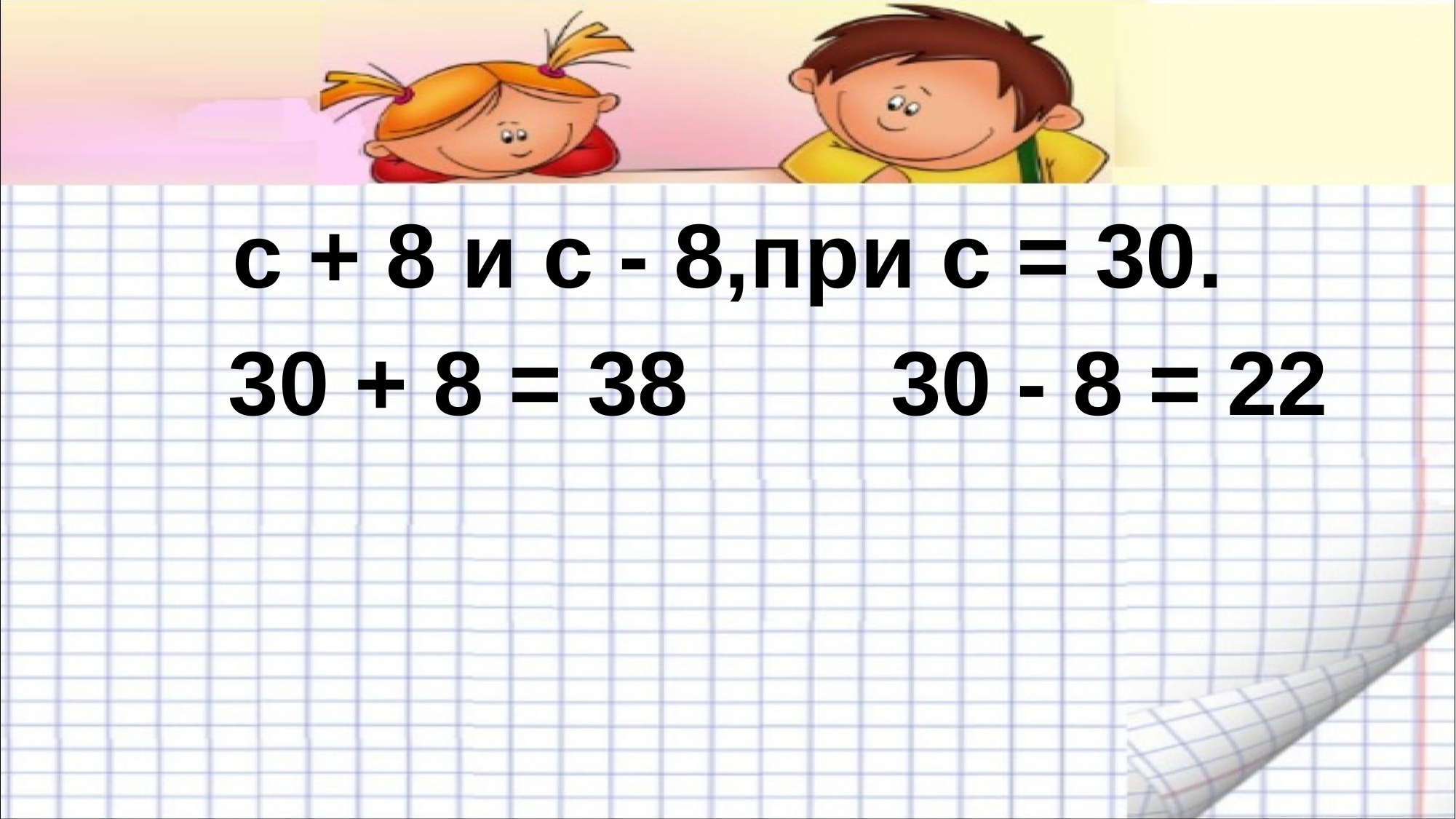

#
с + 8 и с - 8,при с = 30.
    30 + 8 = 38        30 - 8 = 22